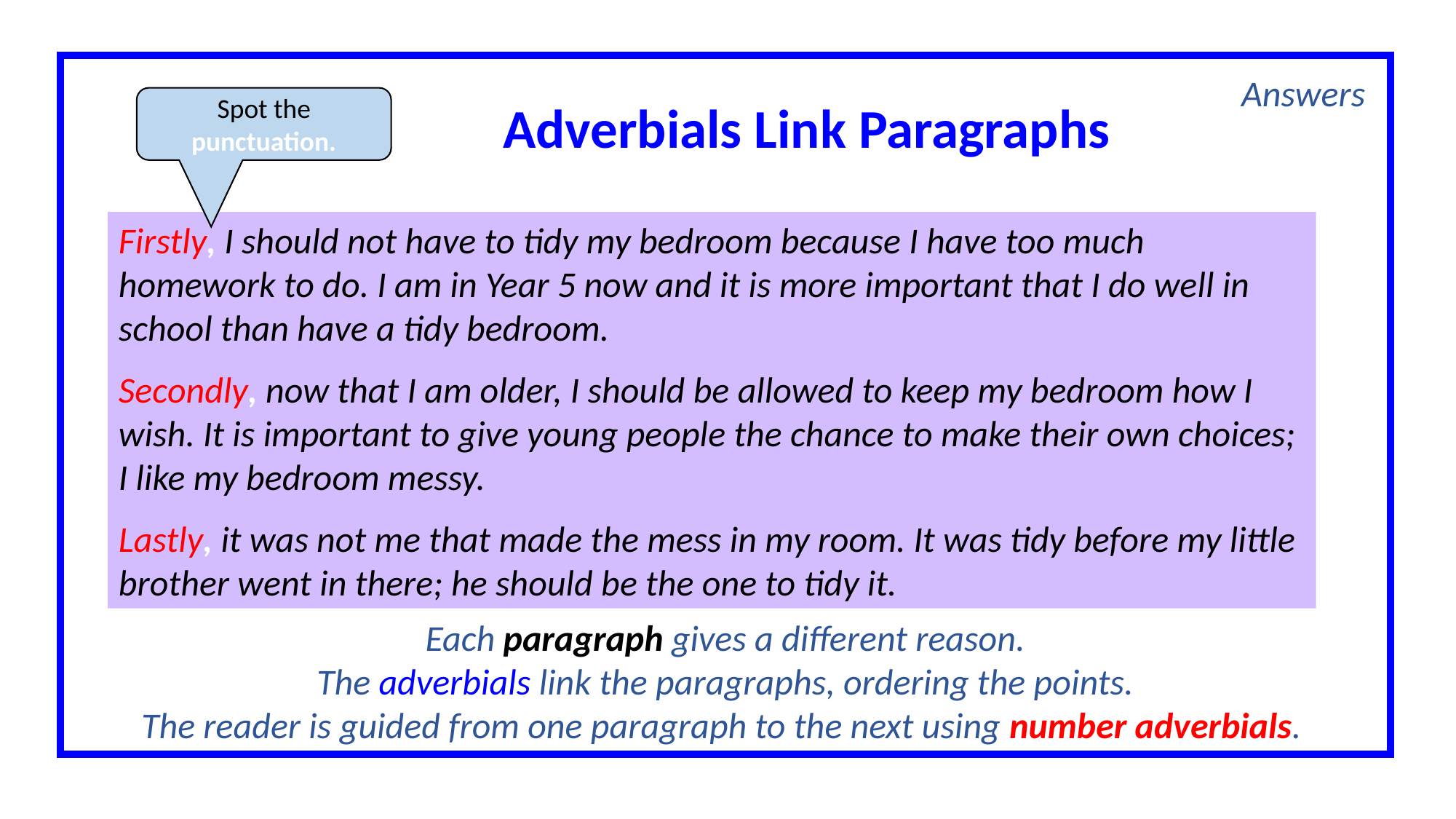

Answers
Spot the punctuation.
Adverbials Link Paragraphs

Firstly, I should not have to tidy my bedroom because I have too much homework to do. I am in Year 5 now and it is more important that I do well in school than have a tidy bedroom.

Secondly, now that I am older, I should be allowed to keep my bedroom how I wish. It is important to give young people the chance to make their own choices; I like my bedroom messy.

Lastly, it was not me that made the mess in my room. It was tidy before my little brother went in there; he should be the one to tidy it.
Each paragraph gives a different reason.
The adverbials link the paragraphs, ordering the points.
The reader is guided from one paragraph to the next using number adverbials.